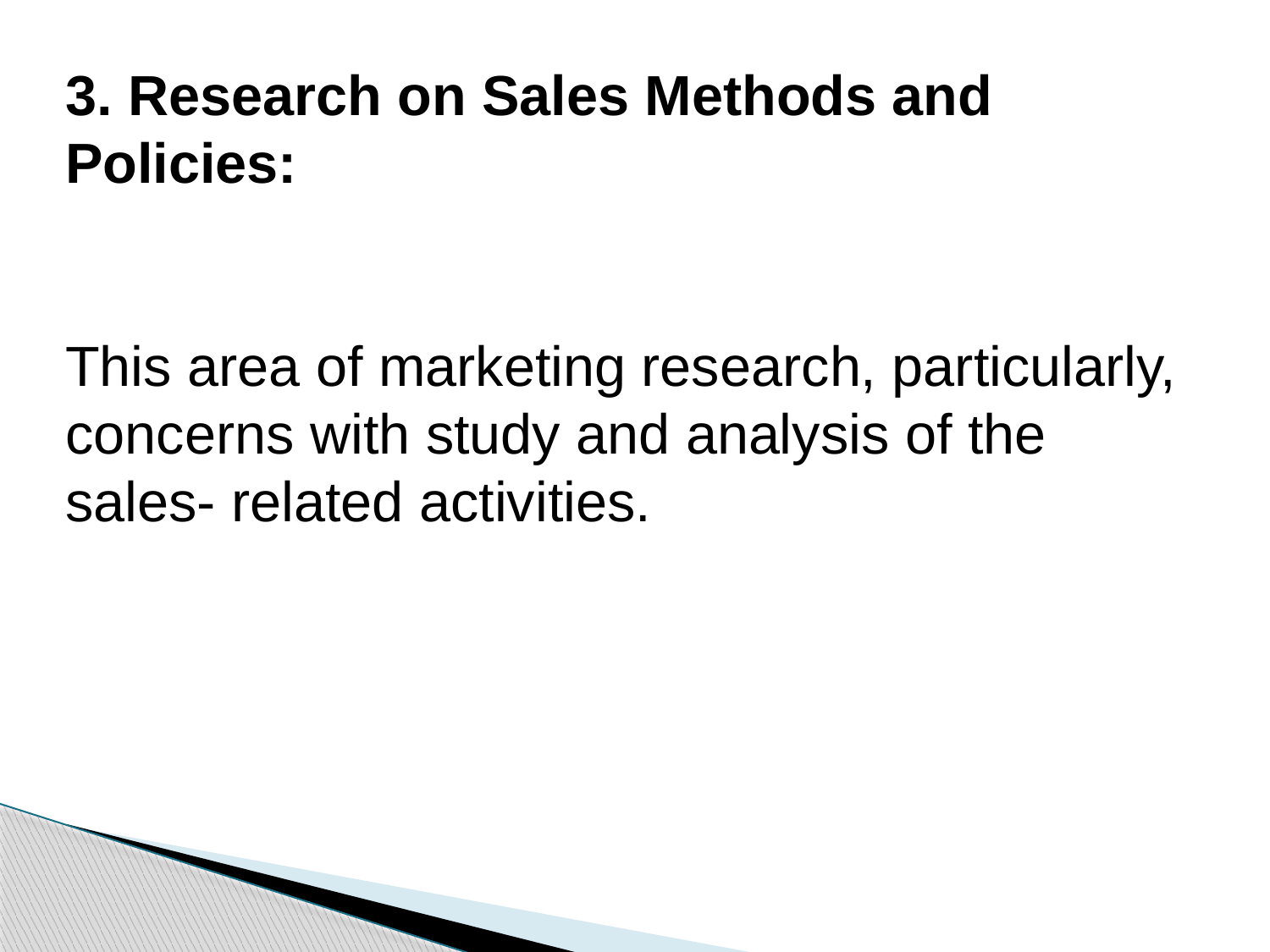

3. Research on Sales Methods and Policies:

This area of marketing research, particularly, concerns with study and analysis of the sales- related activities.